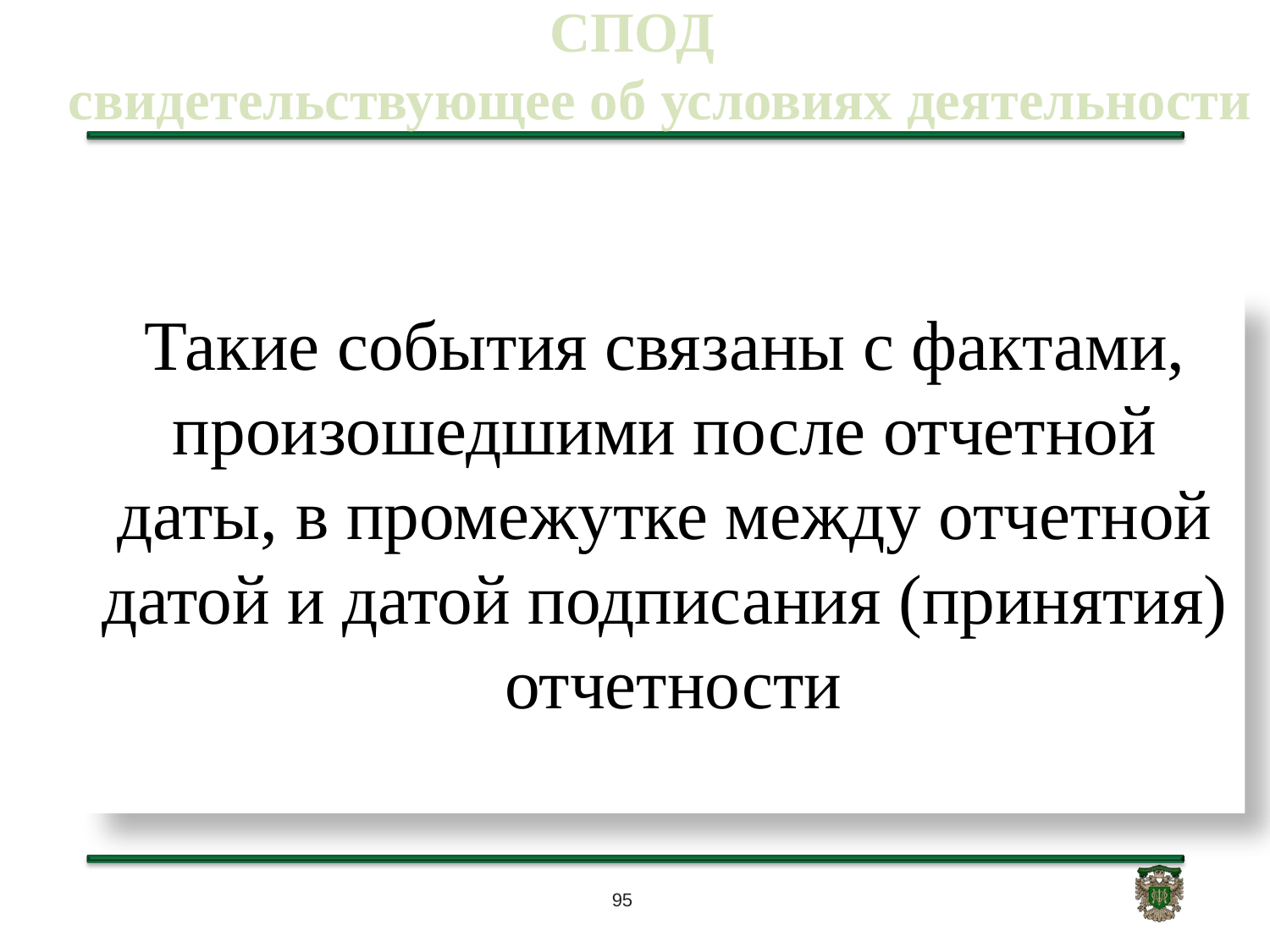

# СПОД свидетельствующее об условиях деятельности
Такие события связаны с фактами, произошедшими после отчетной даты, в промежутке между отчетной датой и датой подписания (принятия)  отчетности

95